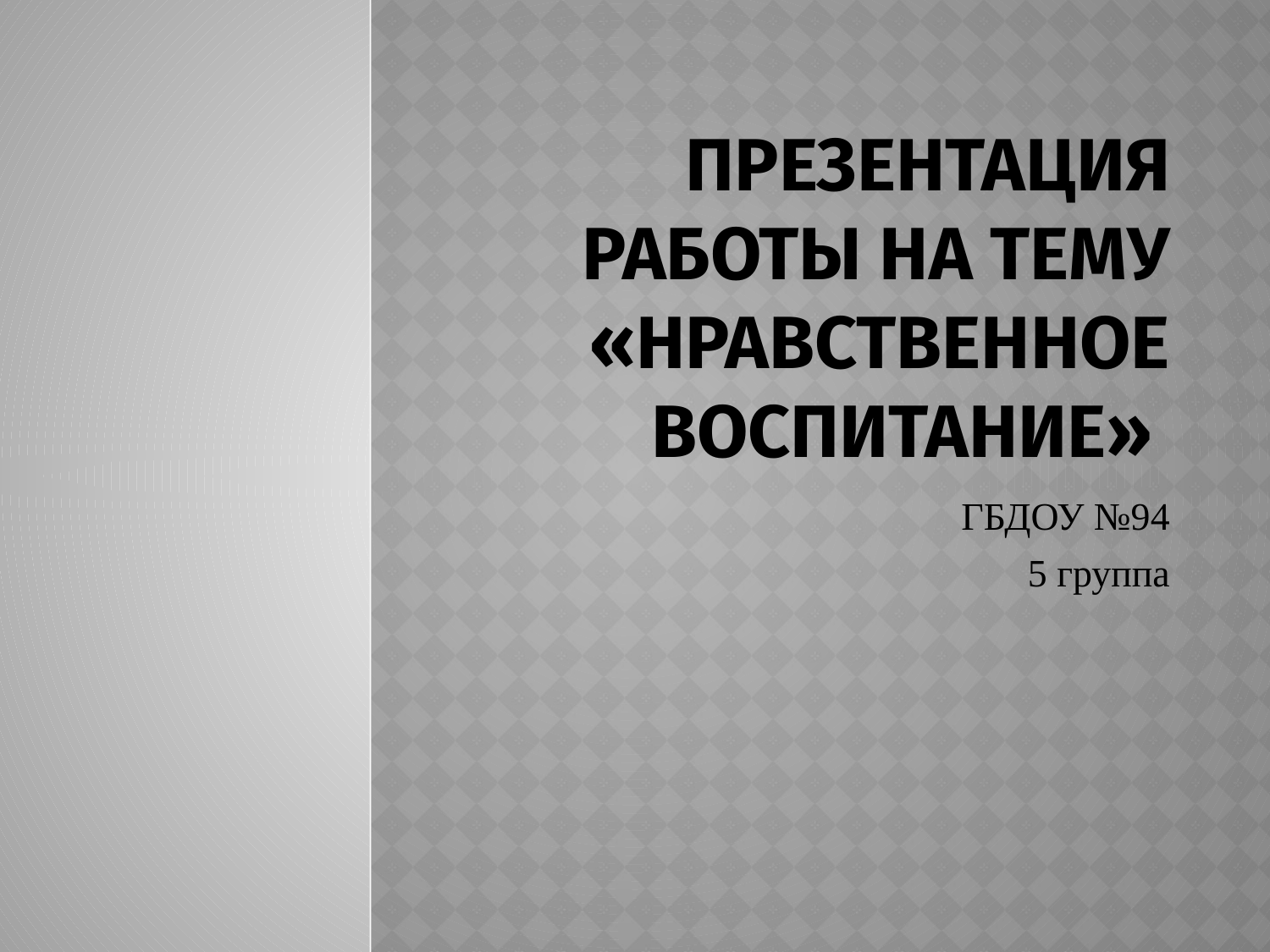

# Презентация работы на тему «Нравственное воспитание»
ГБДОУ №94
5 группа